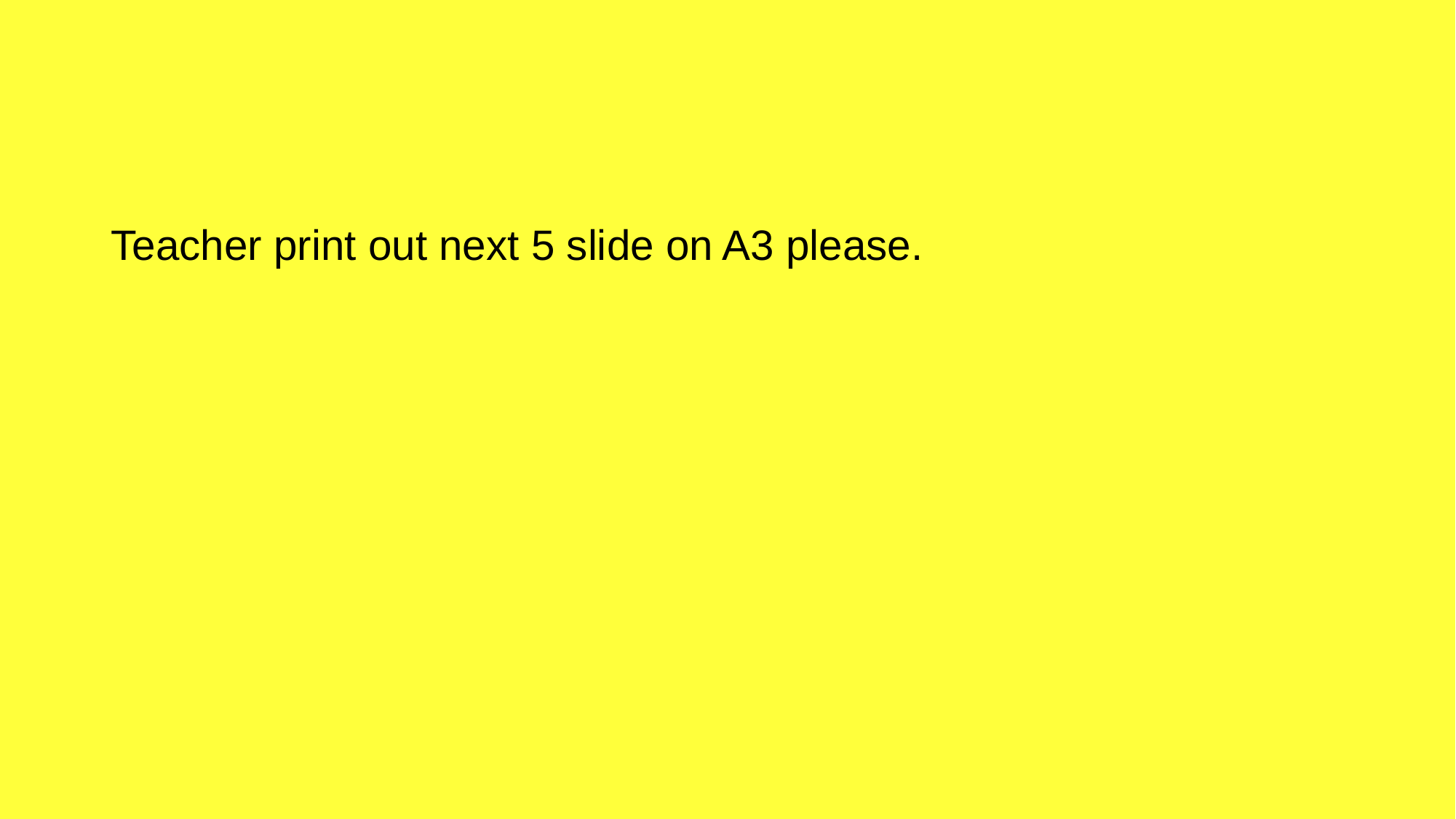

#
Teacher print out next 5 slide on A3 please.